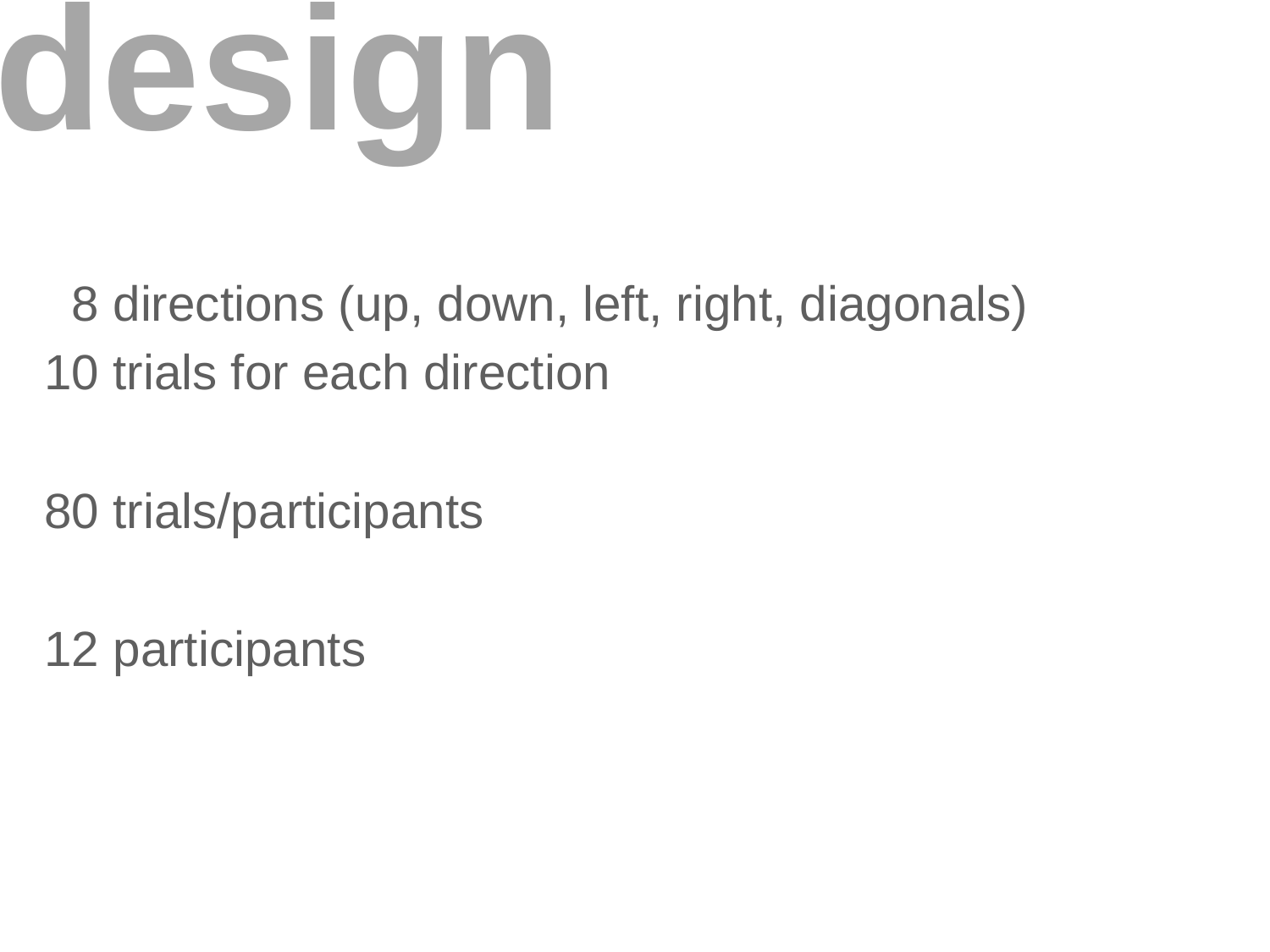

design

  8 directions (up, down, left, right, diagonals)
10 trials for each direction

80 trials/participants

12 participants